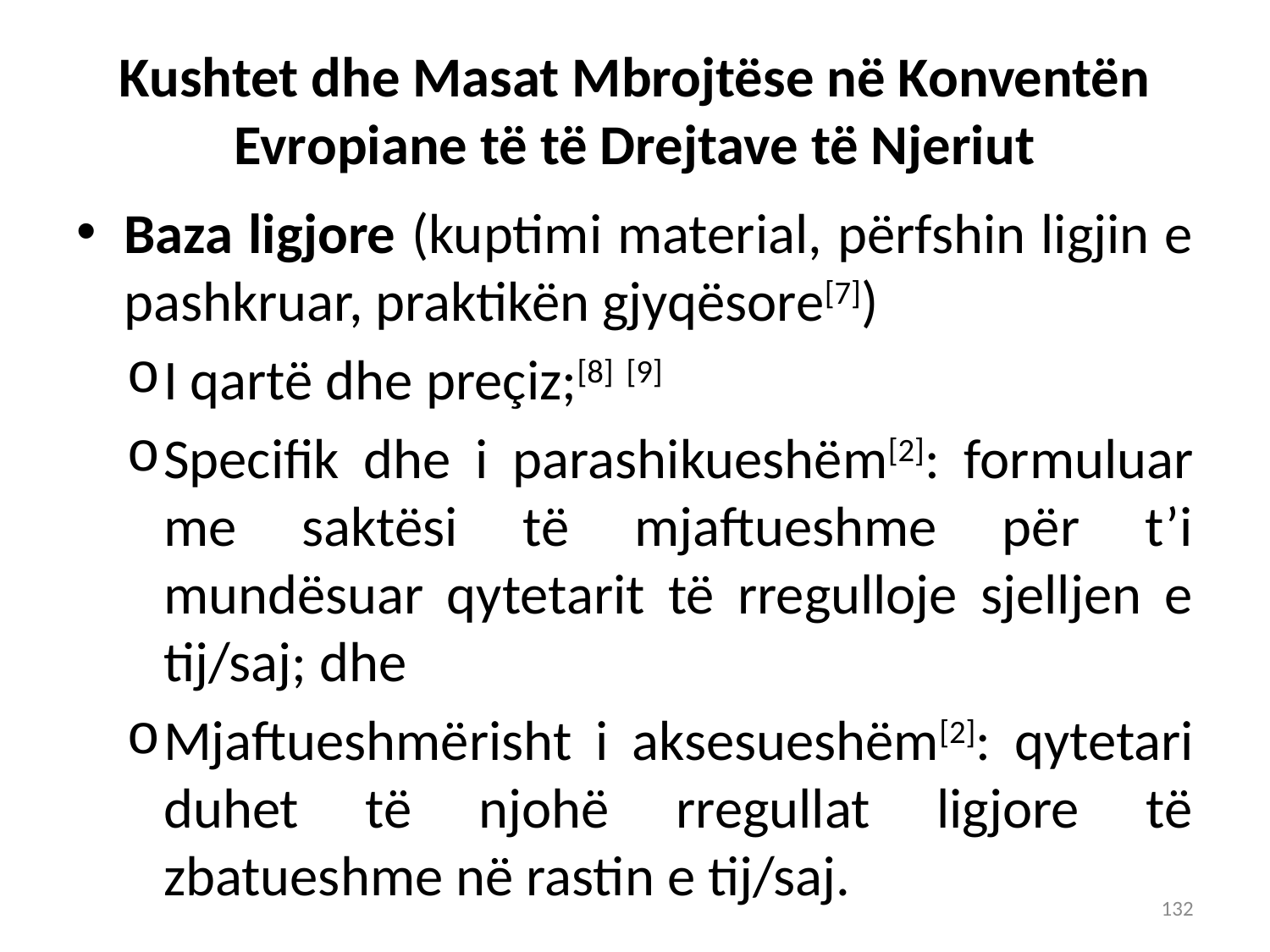

# Kushtet dhe Masat Mbrojtëse në Konventën Evropiane të të Drejtave të Njeriut
Baza ligjore (kuptimi material, përfshin ligjin e pashkruar, praktikën gjyqësore[7])
I qartë dhe preçiz;[8] [9]
Specifik dhe i parashikueshëm[2]: formuluar me saktësi të mjaftueshme për t’i mundësuar qytetarit të rregulloje sjelljen e tij/saj; dhe
Mjaftueshmërisht i aksesueshëm[2]: qytetari duhet të njohë rregullat ligjore të zbatueshme në rastin e tij/saj.
132